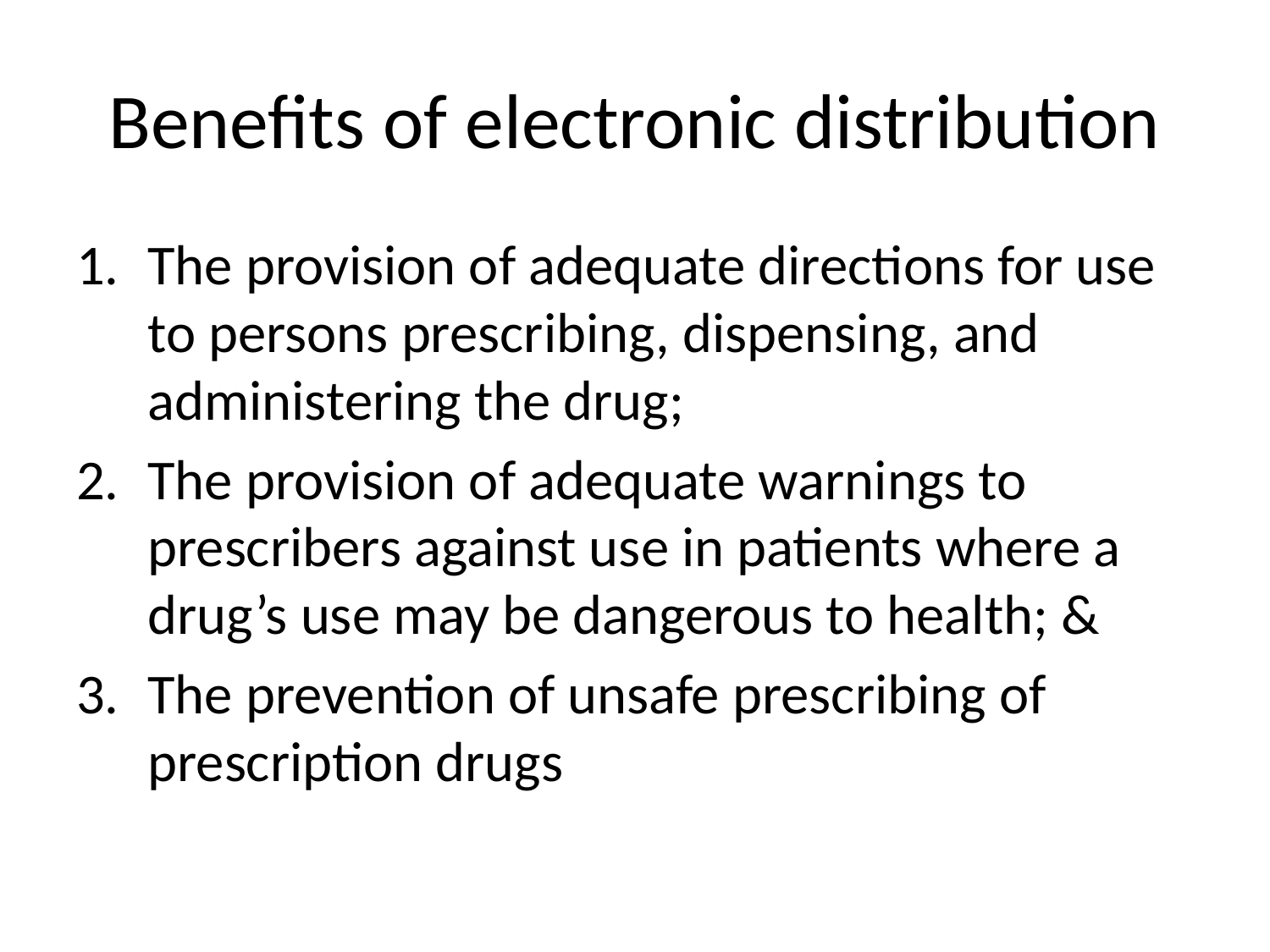

# Benefits of electronic distribution
The provision of adequate directions for use to persons prescribing, dispensing, and administering the drug;
The provision of adequate warnings to prescribers against use in patients where a drug’s use may be dangerous to health; &
The prevention of unsafe prescribing of prescription drugs